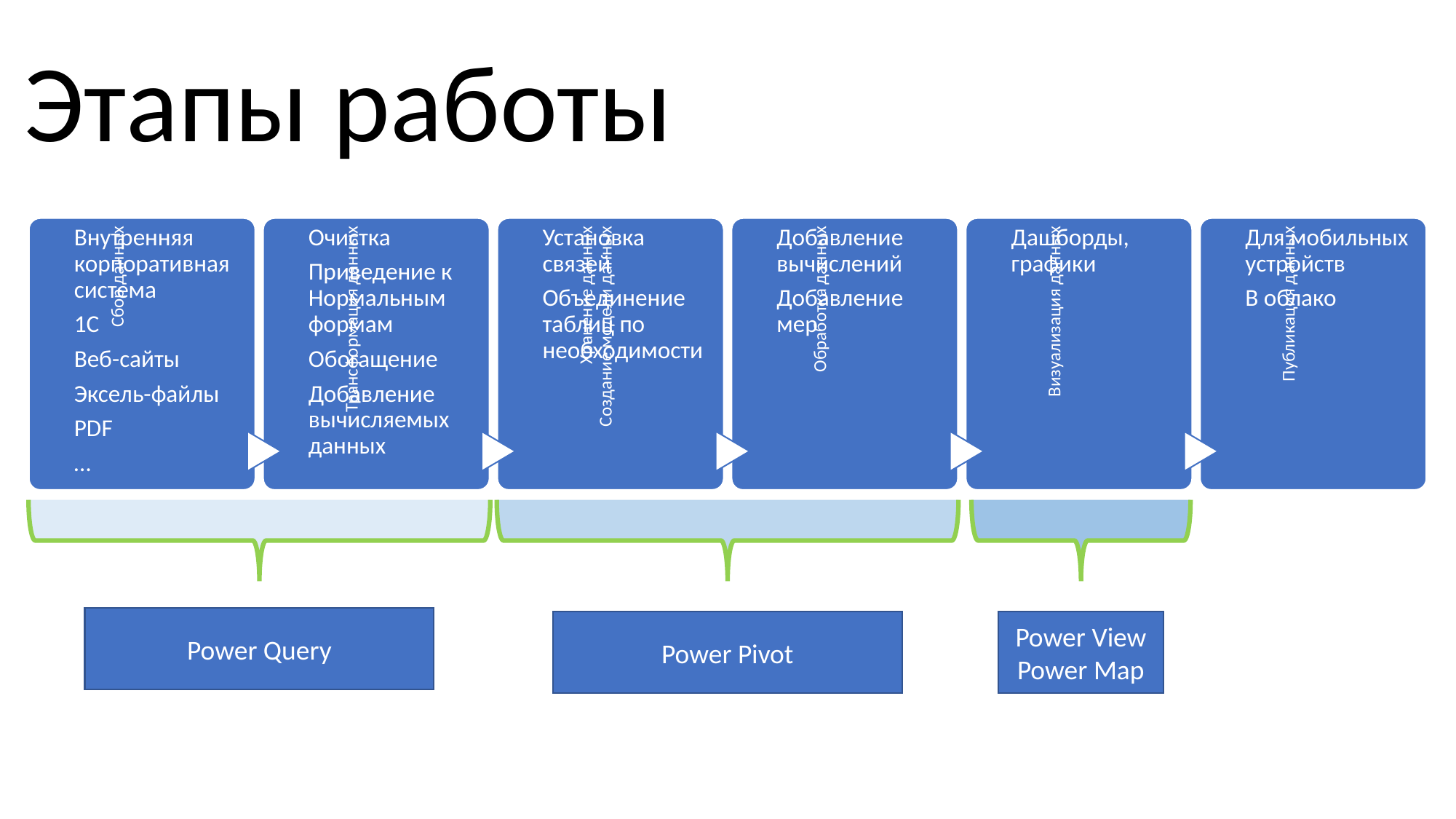

# Этапы работы
Сбор данных
Внутренняя корпоративная система
1С
Веб-сайты
Эксель-файлы
PDF
…
Трансформация данных
Очистка
Приведение к Нормальным формам
Обогащение
Добавление вычисляемых данных
Хранение данных
Создание модели данных
Установка связей
Объединение таблиц по необходимости
Обработка данных
Добавление вычислений
Добавление мер
Визуализация данных
Дашборды, графики
Публикация данных
Для мобильных устройств
В облако

Power Query
Power Pivot
Power View
Power Map